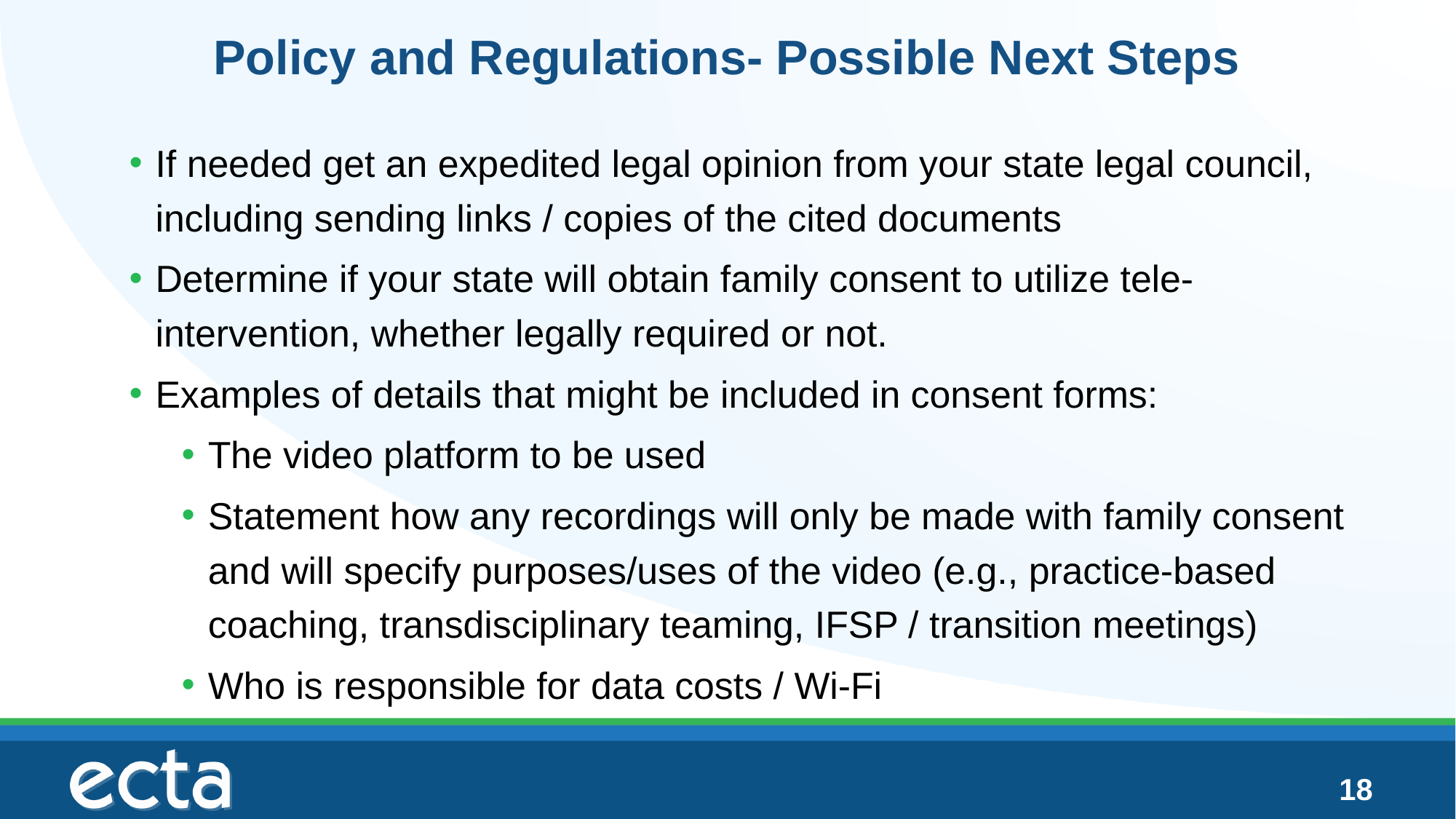

# Policy and Regulations- Possible Next Steps
If needed get an expedited legal opinion from your state legal council, including sending links / copies of the cited documents
Determine if your state will obtain family consent to utilize tele-intervention, whether legally required or not.
Examples of details that might be included in consent forms:
The video platform to be used
Statement how any recordings will only be made with family consent and will specify purposes/uses of the video (e.g., practice-based coaching, transdisciplinary teaming, IFSP / transition meetings)
Who is responsible for data costs / Wi-Fi

18